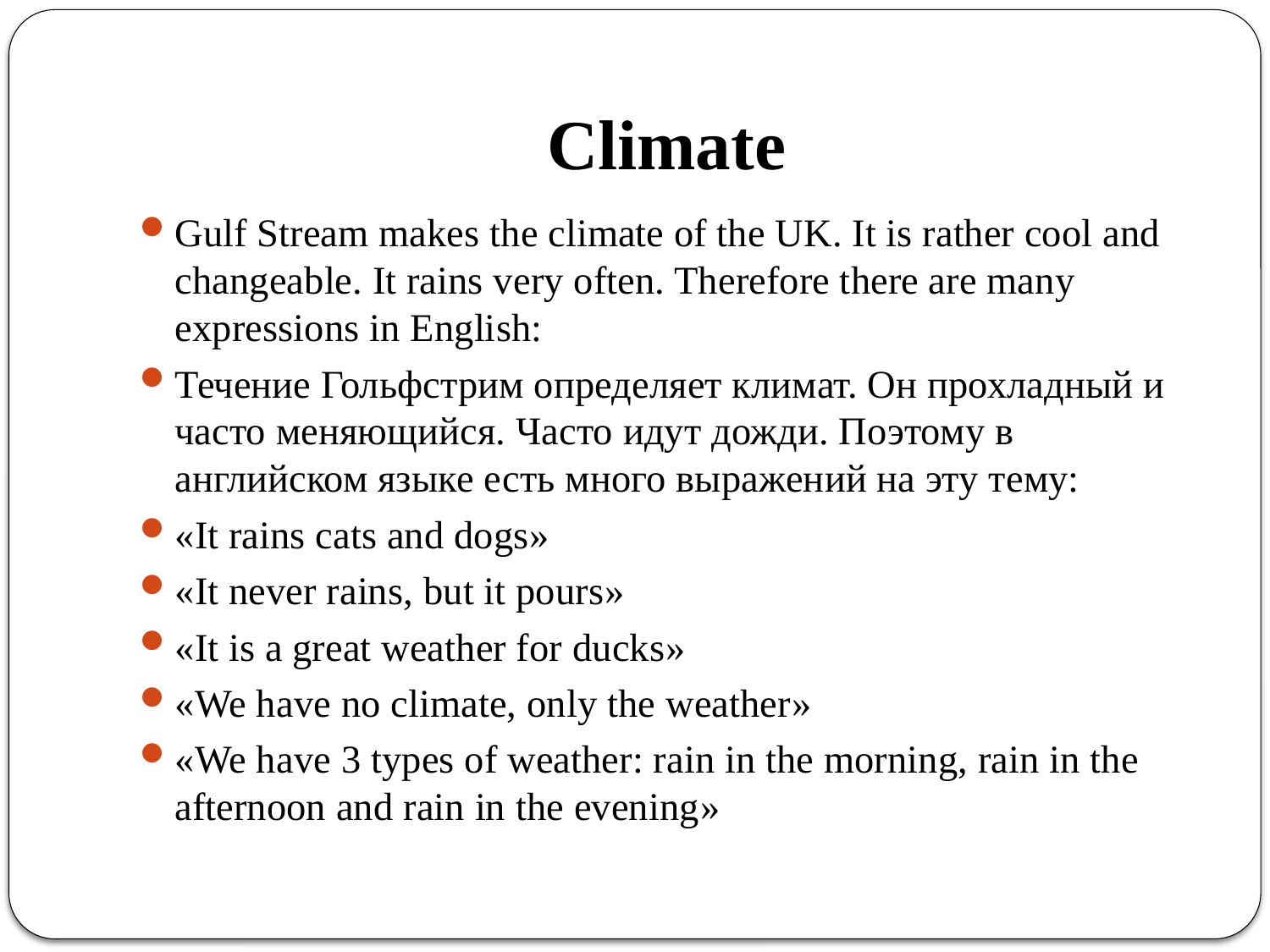

# Climate
Gulf Stream makes the climate of the UK. It is rather cool and changeable. It rains very often. Therefore there are many expressions in English:
Течение Гольфстрим определяет климат. Он прохладный и часто меняющийся. Часто идут дожди. Поэтому в английском языке есть много выражений на эту тему:
«It rains cats and dogs»
«It never rains, but it pours»
«It is a great weather for ducks»
«We have no climate, only the weather»
«We have 3 types of weather: rain in the morning, rain in the afternoon and rain in the evening»